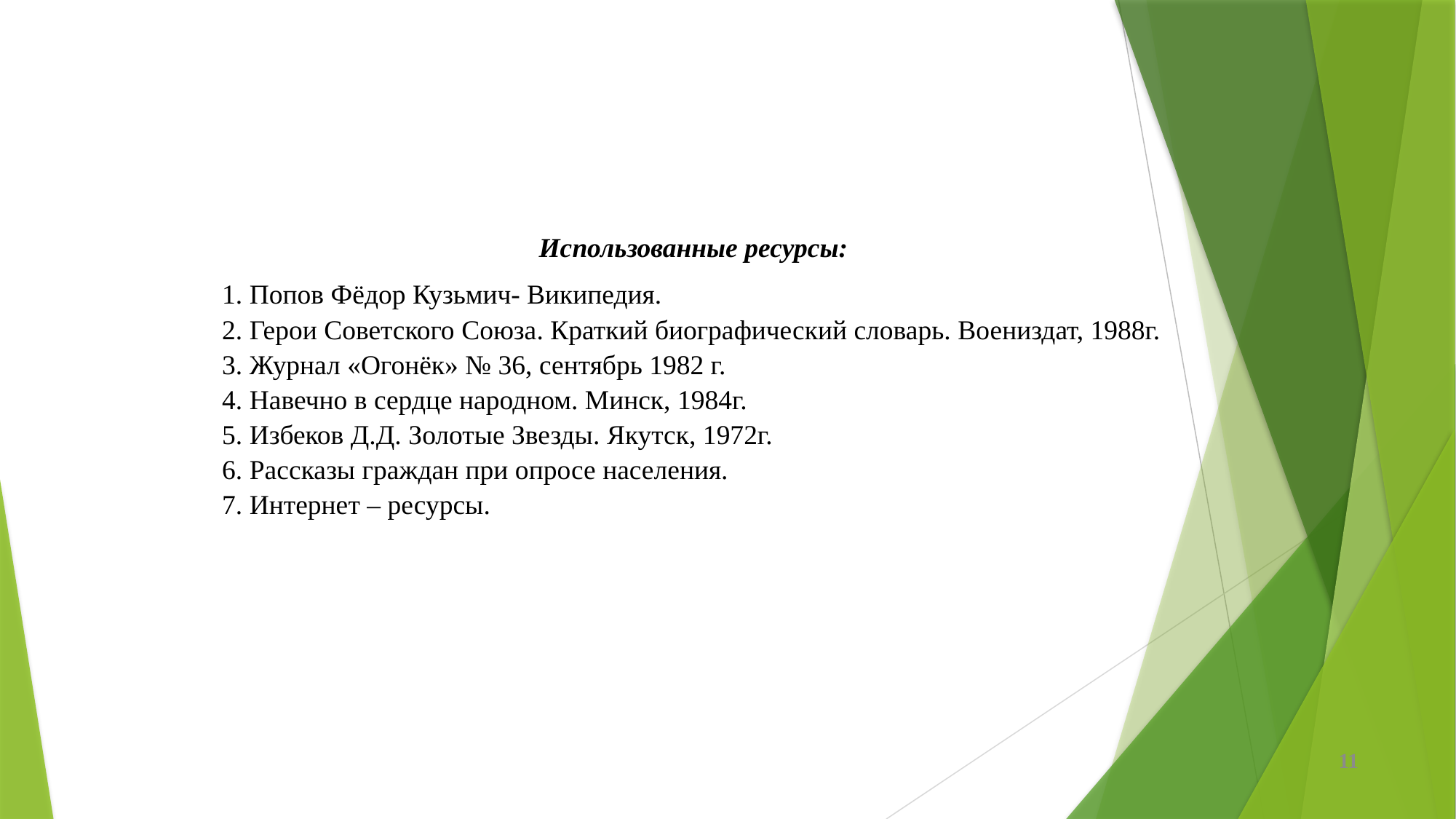

Использованные ресурсы:
1. Попов Фёдор Кузьмич- Википедия.
2. Герои Советского Союза. Краткий биографический словарь. Воениздат, 1988г.
3. Журнал «Огонёк» № 36, сентябрь 1982 г.
4. Навечно в сердце народном. Минск, 1984г.
5. Избеков Д.Д. Золотые Звезды. Якутск, 1972г.
6. Рассказы граждан при опросе населения.
7. Интернет – ресурсы.
11